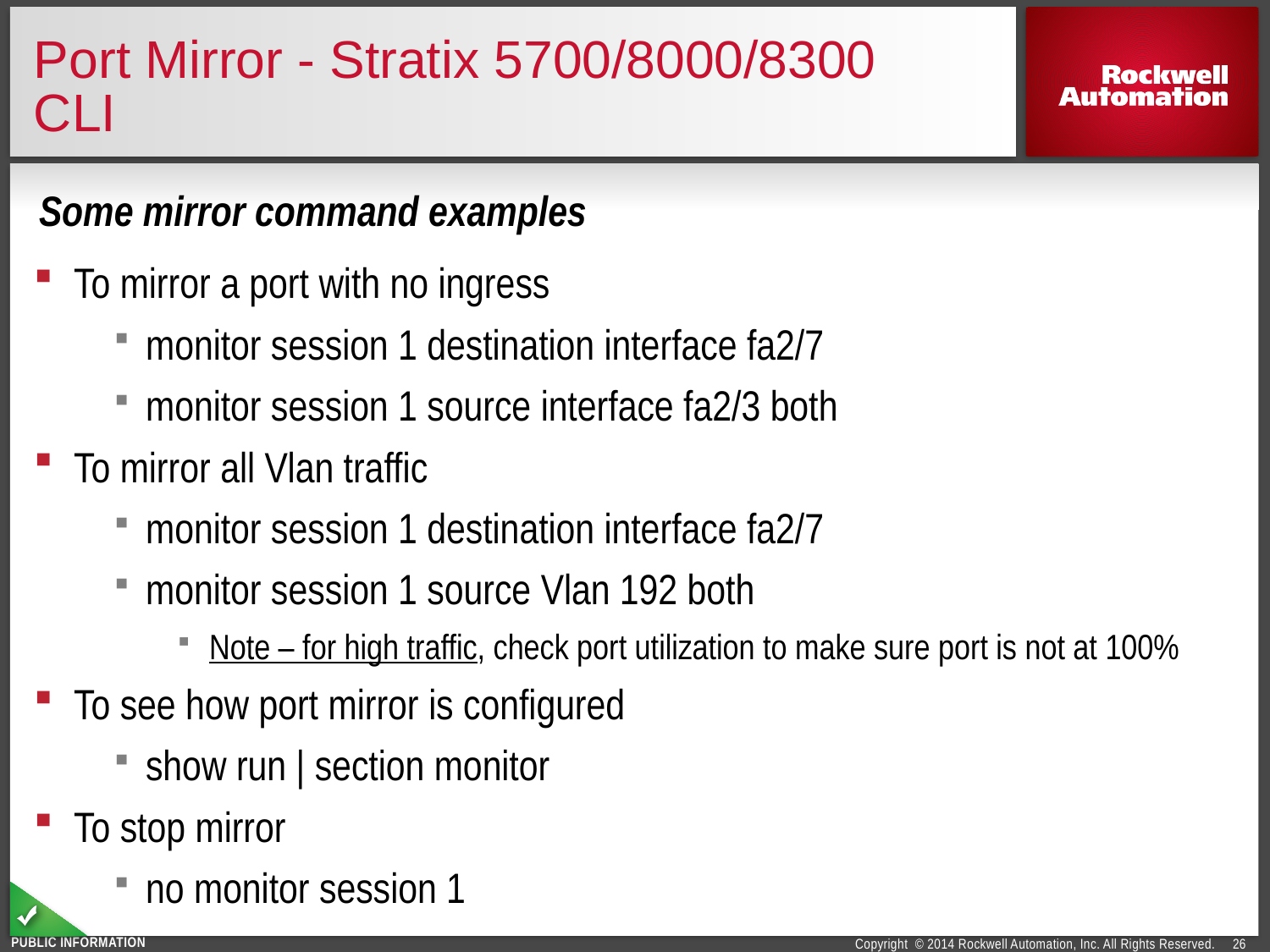

# Port Mirror - Stratix 5700/8000/8300 CLI
Some mirror command examples

To mirror a port with no ingress
monitor session 1 destination interface fa2/7
monitor session 1 source interface fa2/3 both
To mirror all Vlan traffic
monitor session 1 destination interface fa2/7
monitor session 1 source Vlan 192 both
Note – for high traffic, check port utilization to make sure port is not at 100%
To see how port mirror is configured
show run | section monitor
To stop mirror
no monitor session 1
26